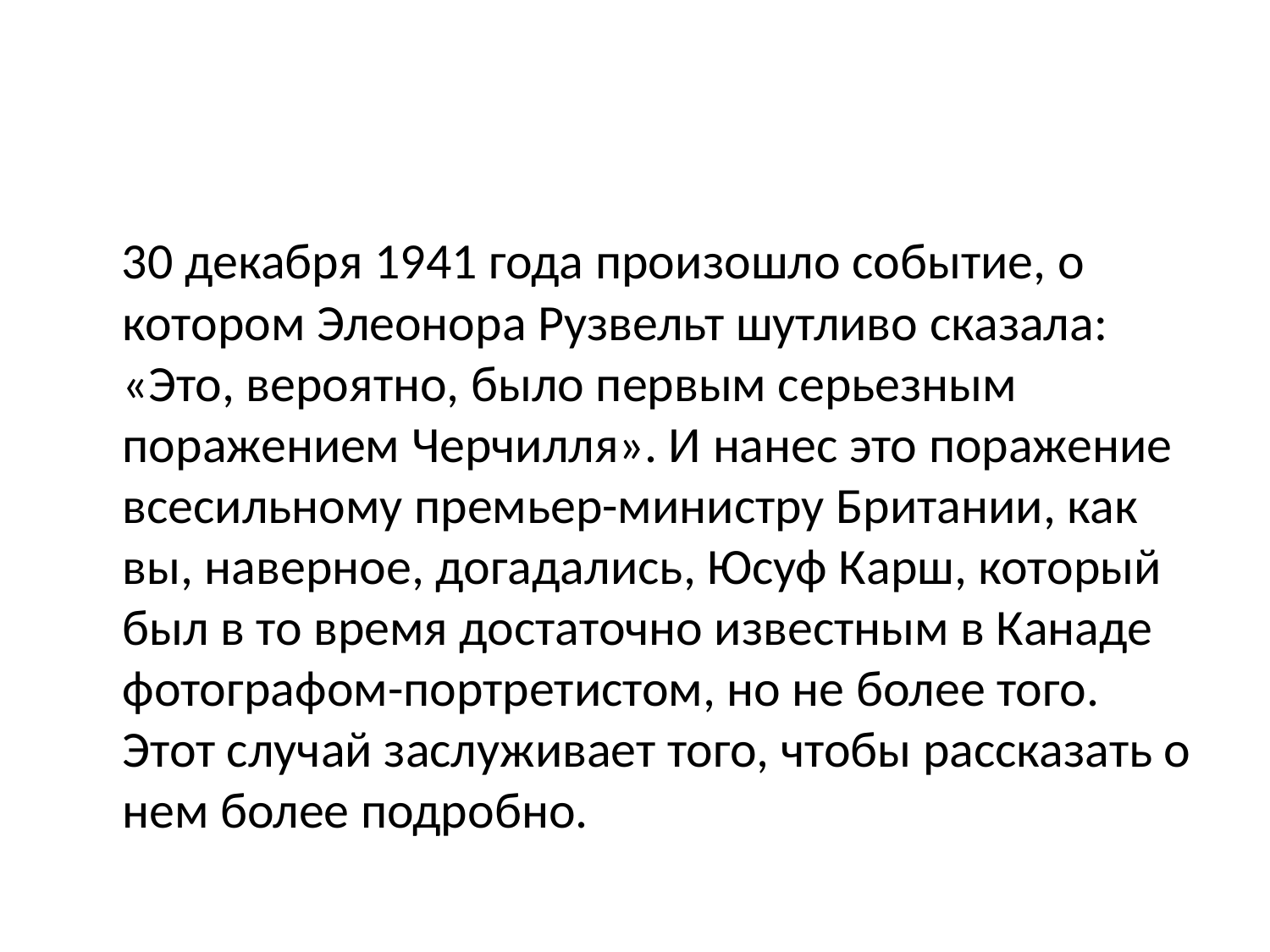

#
    30 декабря 1941 года произошло событие, о котором Элеонора Рузвельт шутливо сказала: «Это, вероятно, было первым серьезным поражением Черчилля». И нанес это поражение всесильному премьер-министру Британии, как вы, наверное, догадались, Юсуф Карш, который был в то время достаточно известным в Канаде фотографом-портретистом, но не более того. Этот случай заслуживает того, чтобы рассказать о нем более подробно.